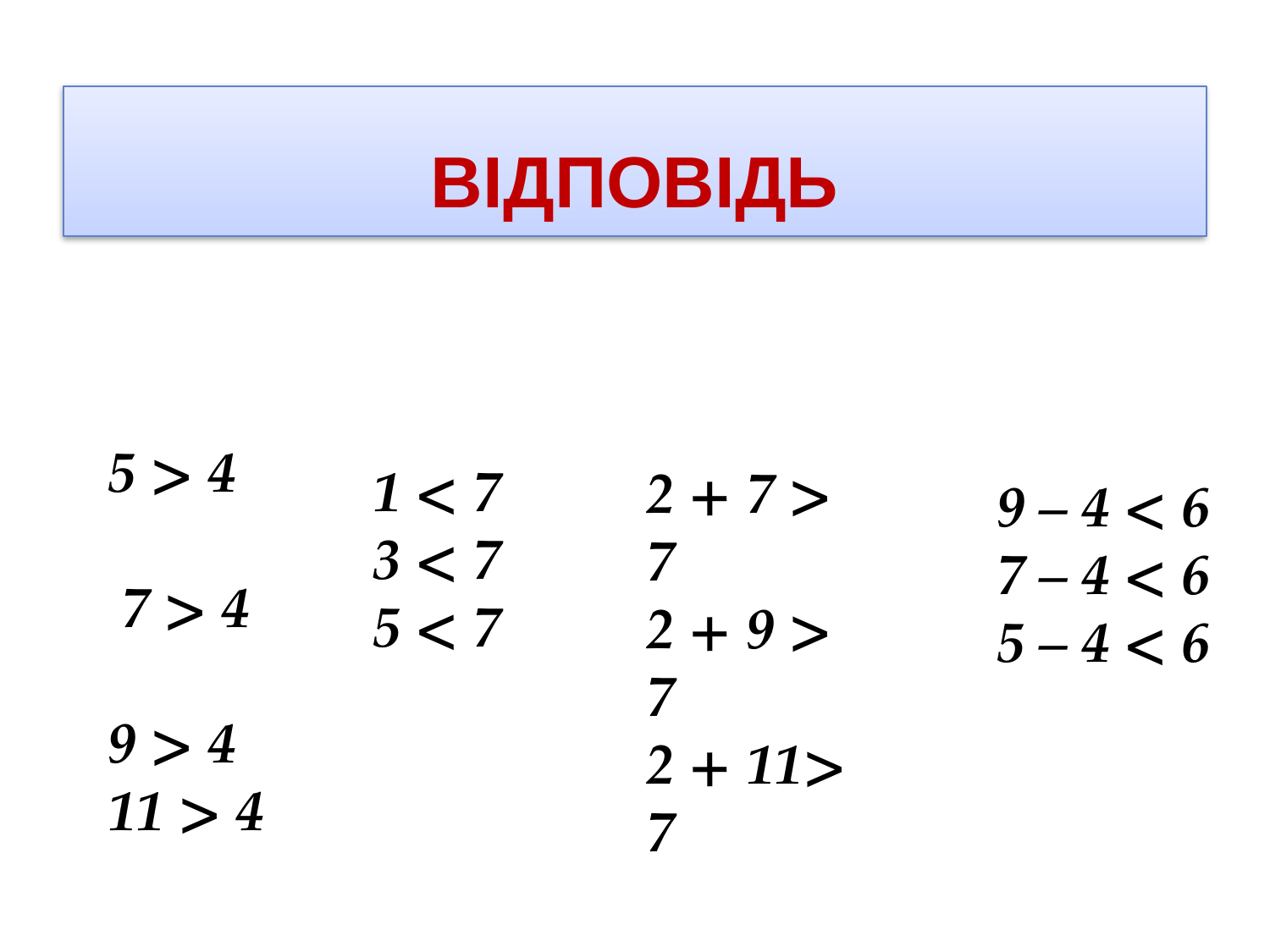

ВІДПОВІДЬ
5 > 4                  7 > 4
9 > 4   11 > 4
1 < 7
3 < 7
5 < 7
2 + 7 > 7
2 + 9 > 7
2 + 11> 7
9 – 4 < 6
7 – 4 < 6
5 – 4 < 6